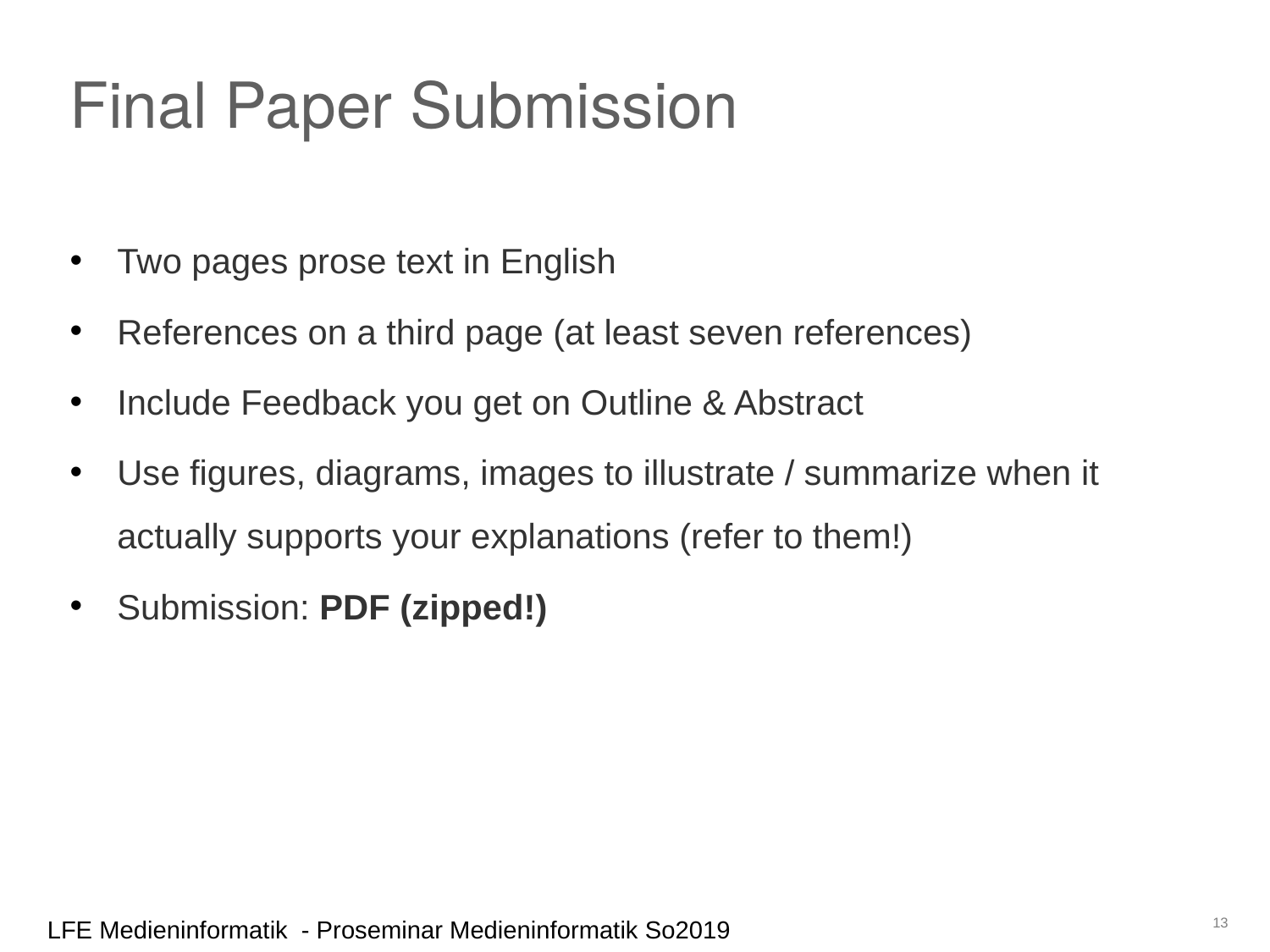

Final Paper Submission
Two pages prose text in English
References on a third page (at least seven references)
Include Feedback you get on Outline & Abstract
Use figures, diagrams, images to illustrate / summarize when it actually supports your explanations (refer to them!)
Submission: PDF (zipped!)

13